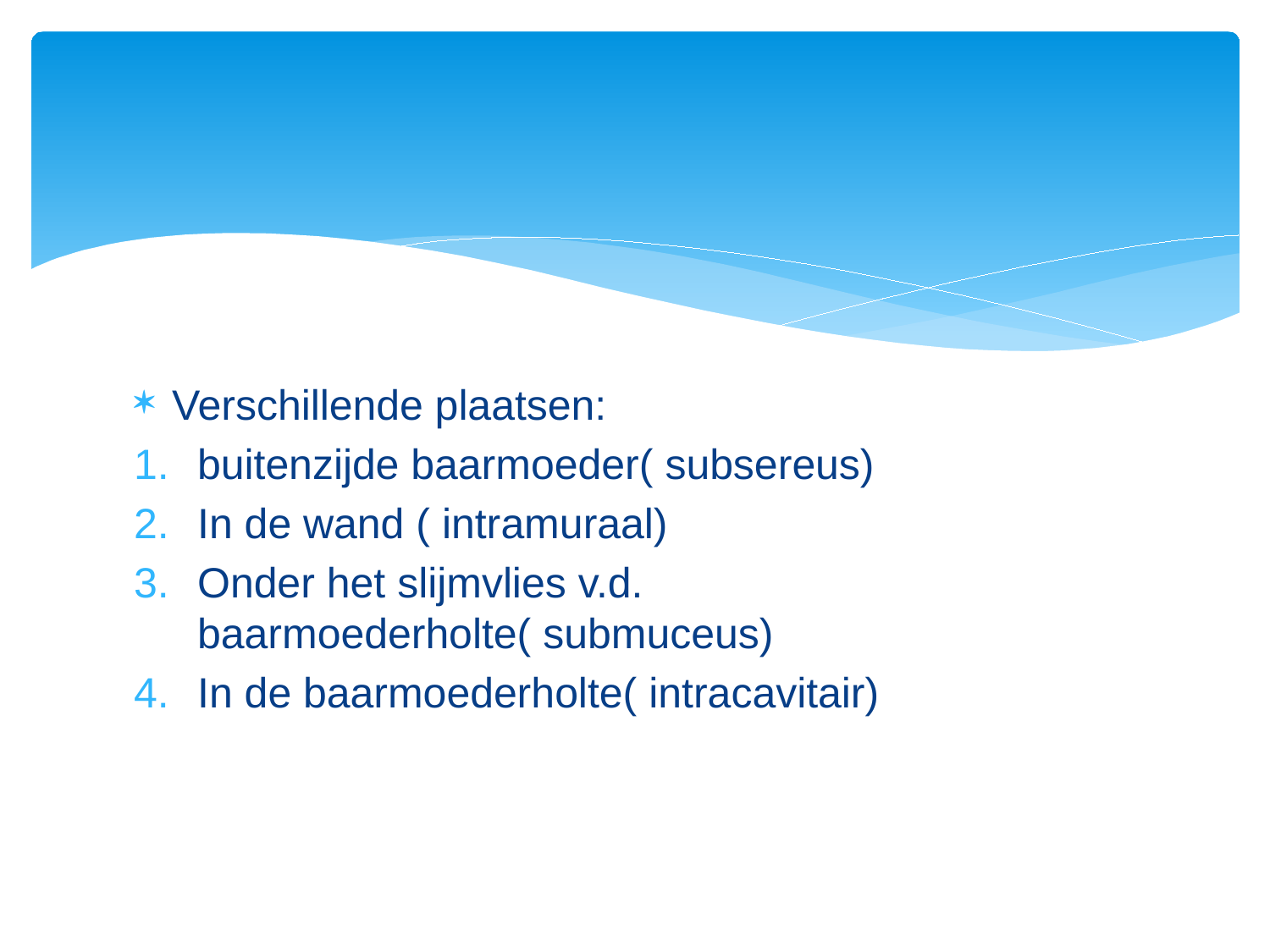

#
Verschillende plaatsen:
buitenzijde baarmoeder( subsereus)
In de wand ( intramuraal)
Onder het slijmvlies v.d. baarmoederholte( submuceus)
In de baarmoederholte( intracavitair)